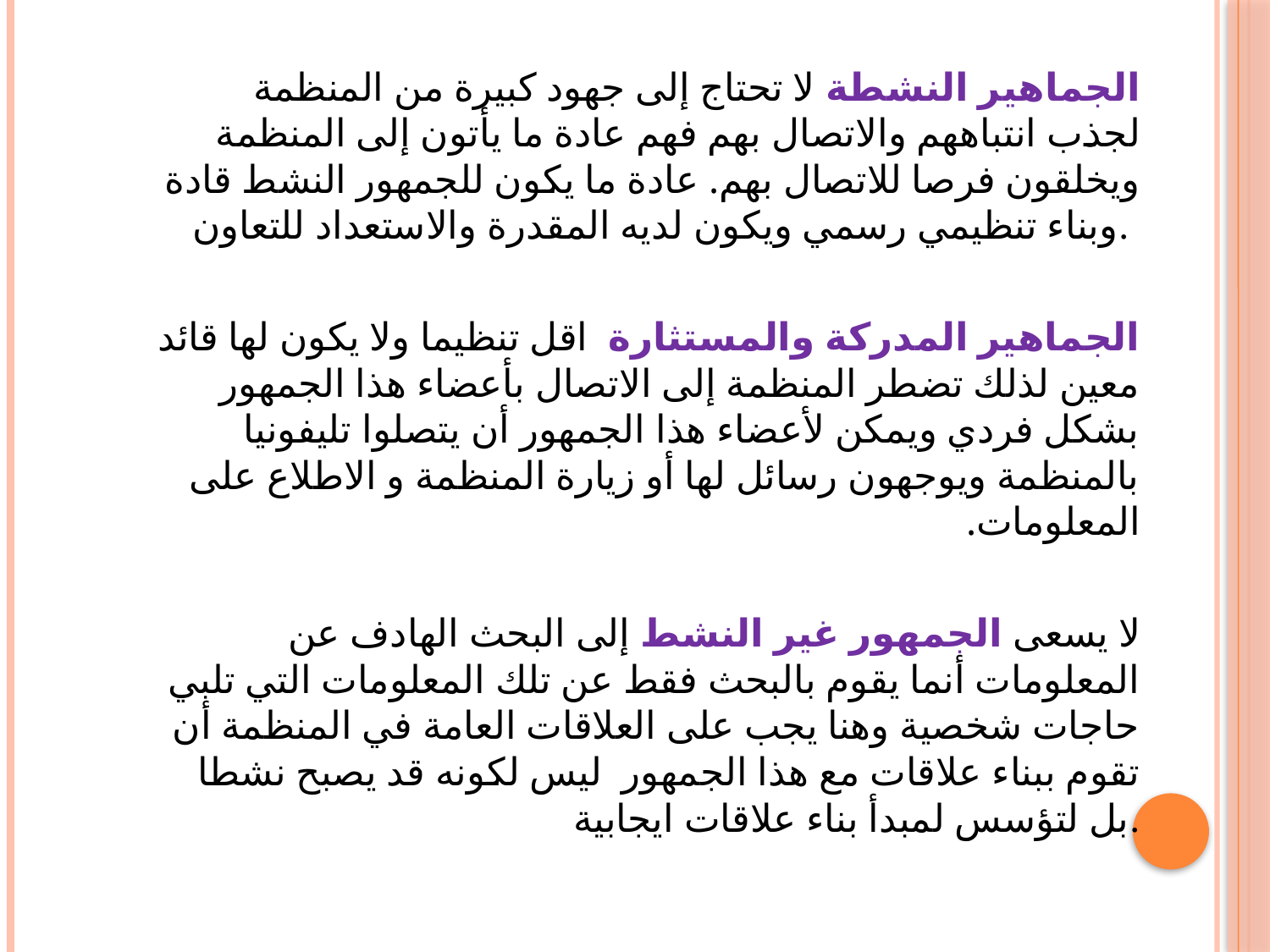

الجماهير النشطة لا تحتاج إلى جهود كبيرة من المنظمة لجذب انتباههم والاتصال بهم فهم عادة ما يأتون إلى المنظمة ويخلقون فرصا للاتصال بهم. عادة ما يكون للجمهور النشط قادة وبناء تنظيمي رسمي ويكون لديه المقدرة والاستعداد للتعاون.

الجماهير المدركة والمستثارة  اقل تنظيما ولا يكون لها قائد معين لذلك تضطر المنظمة إلى الاتصال بأعضاء هذا الجمهور  بشكل فردي ويمكن لأعضاء هذا الجمهور أن يتصلوا تليفونيا بالمنظمة ويوجهون رسائل لها أو زيارة المنظمة و الاطلاع على المعلومات.

لا يسعى الجمهور غير النشط إلى البحث الهادف عن المعلومات أنما يقوم بالبحث فقط عن تلك المعلومات التي تلبي حاجات شخصية وهنا يجب على العلاقات العامة في المنظمة أن تقوم ببناء علاقات مع هذا الجمهور  ليس لكونه قد يصبح نشطا بل لتؤسس لمبدأ بناء علاقات ايجابية.